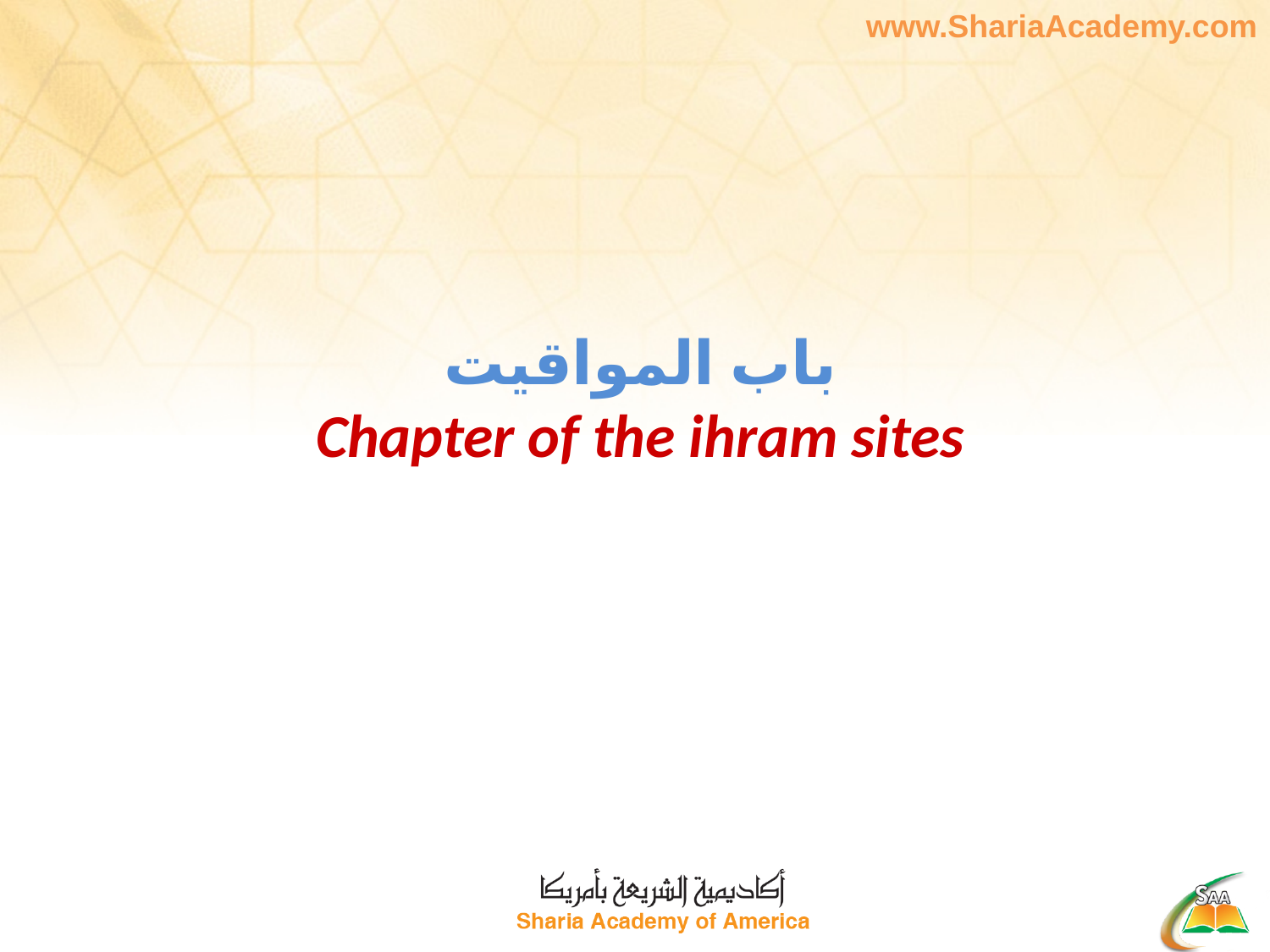

# باب المواقيت Chapter of the ihram sites